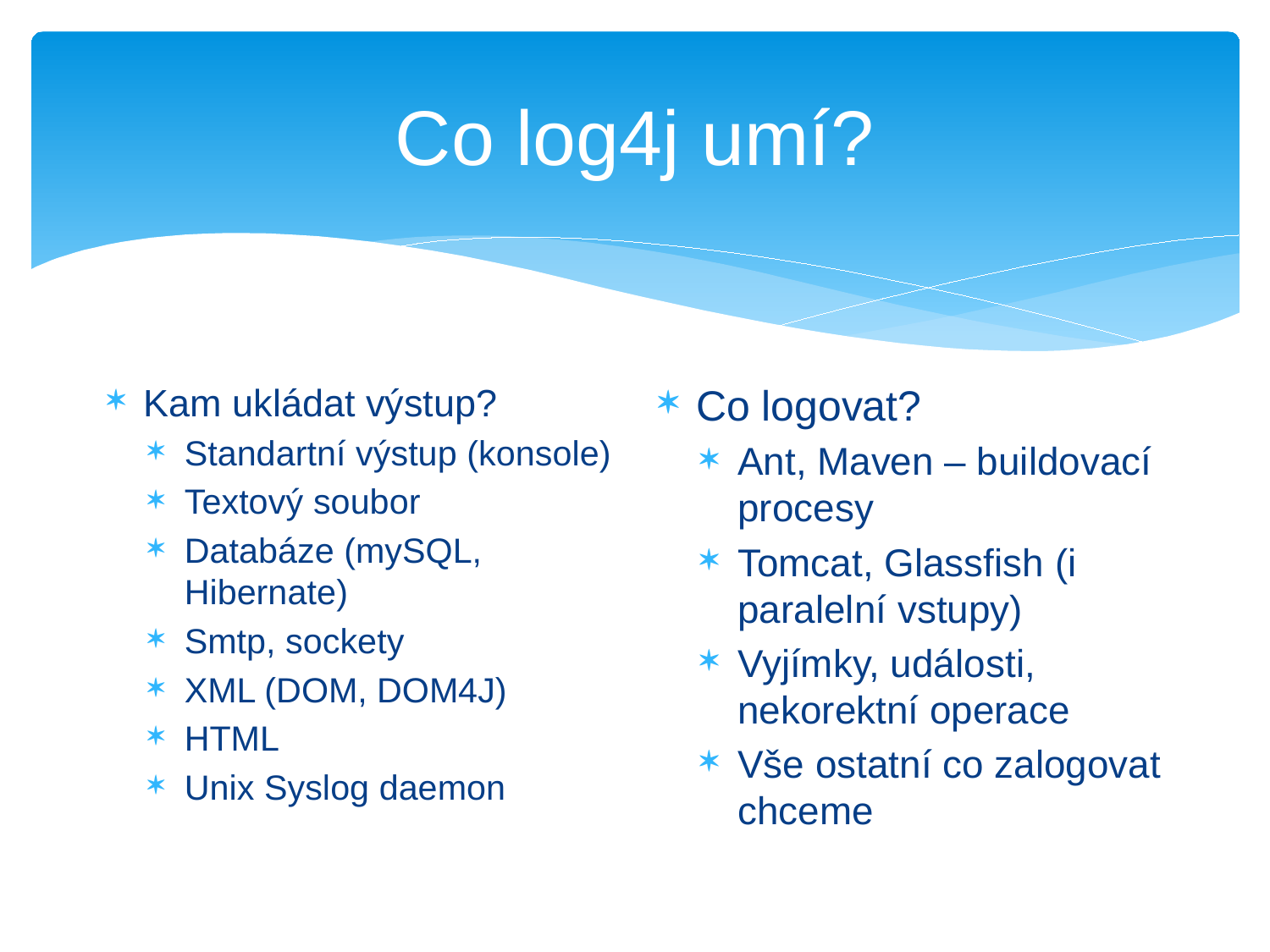

# Co log4j umí?
Kam ukládat výstup?
Standartní výstup (konsole)
Textový soubor
Databáze (mySQL, Hibernate)
Smtp, sockety
XML (DOM, DOM4J)
HTML
Unix Syslog daemon
Co logovat?
Ant, Maven – buildovací procesy
Tomcat, Glassfish (i paralelní vstupy)
Vyjímky, události, nekorektní operace
Vše ostatní co zalogovat chceme